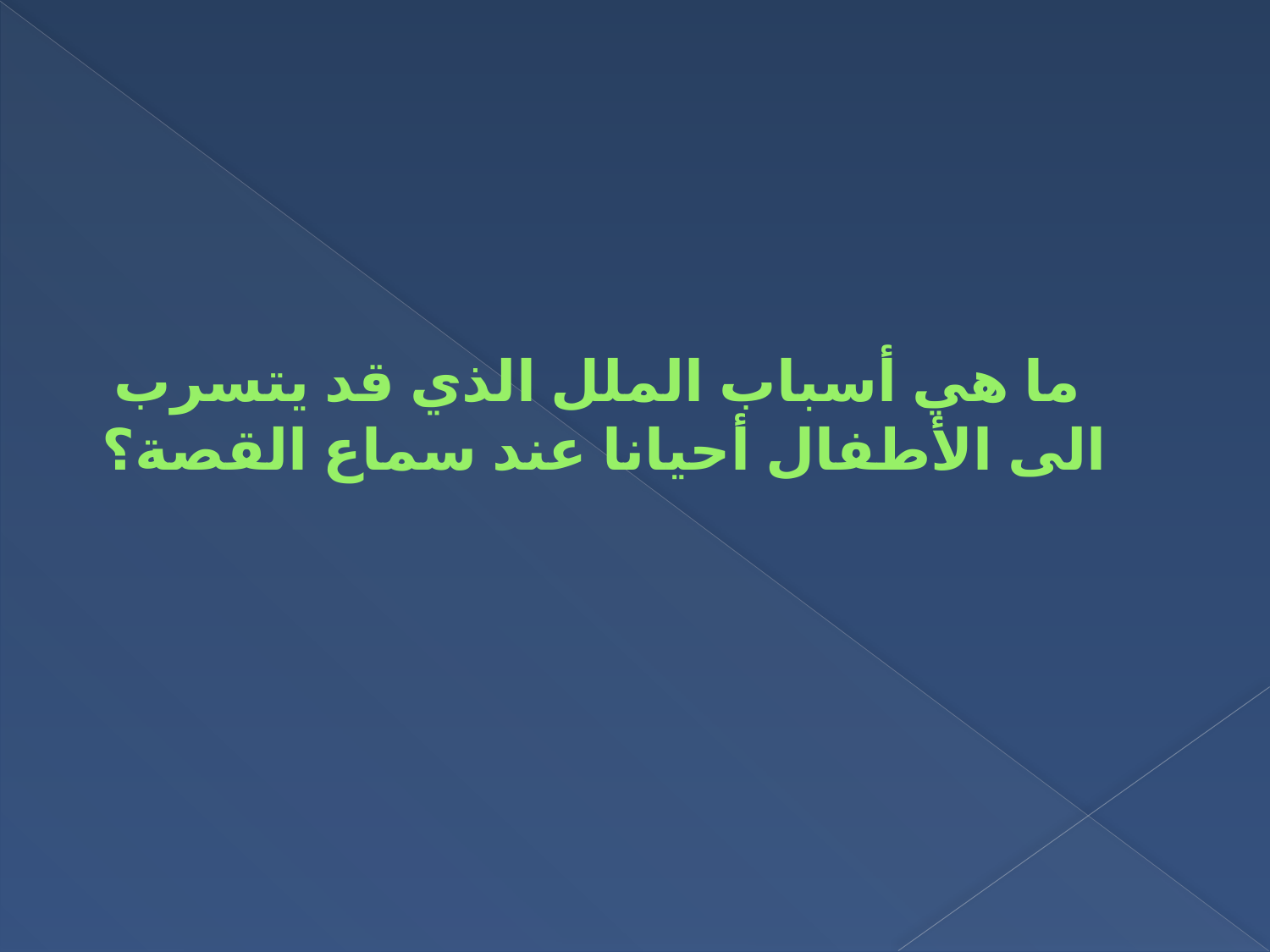

# ما هي أسباب الملل الذي قد يتسرب الى الأطفال أحيانا عند سماع القصة؟